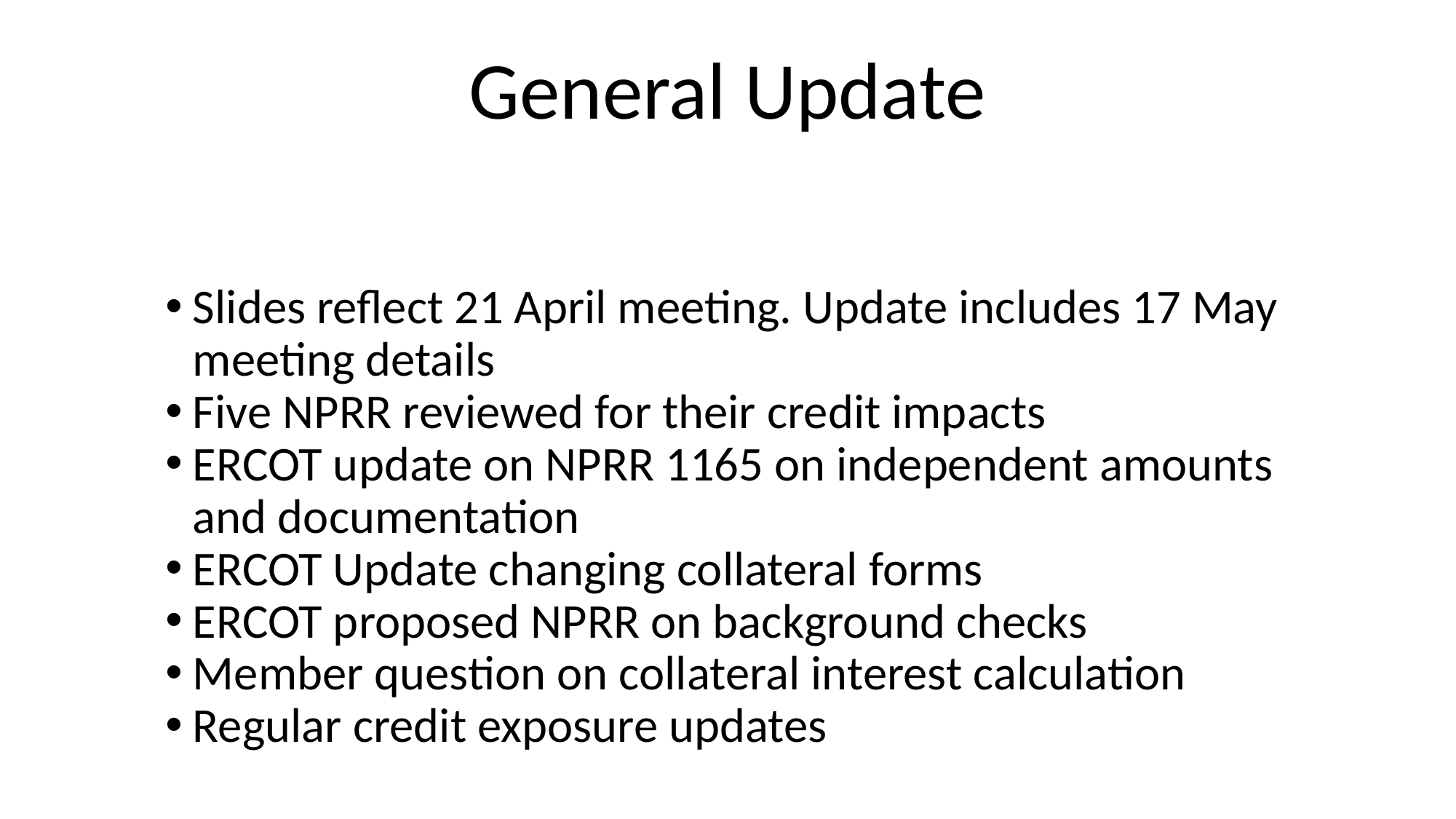

# General Update

Slides reflect 21 April meeting. Update includes 17 May meeting details
Five NPRR reviewed for their credit impacts
ERCOT update on NPRR 1165 on independent amounts and documentation
ERCOT Update changing collateral forms
ERCOT proposed NPRR on background checks
Member question on collateral interest calculation
Regular credit exposure updates